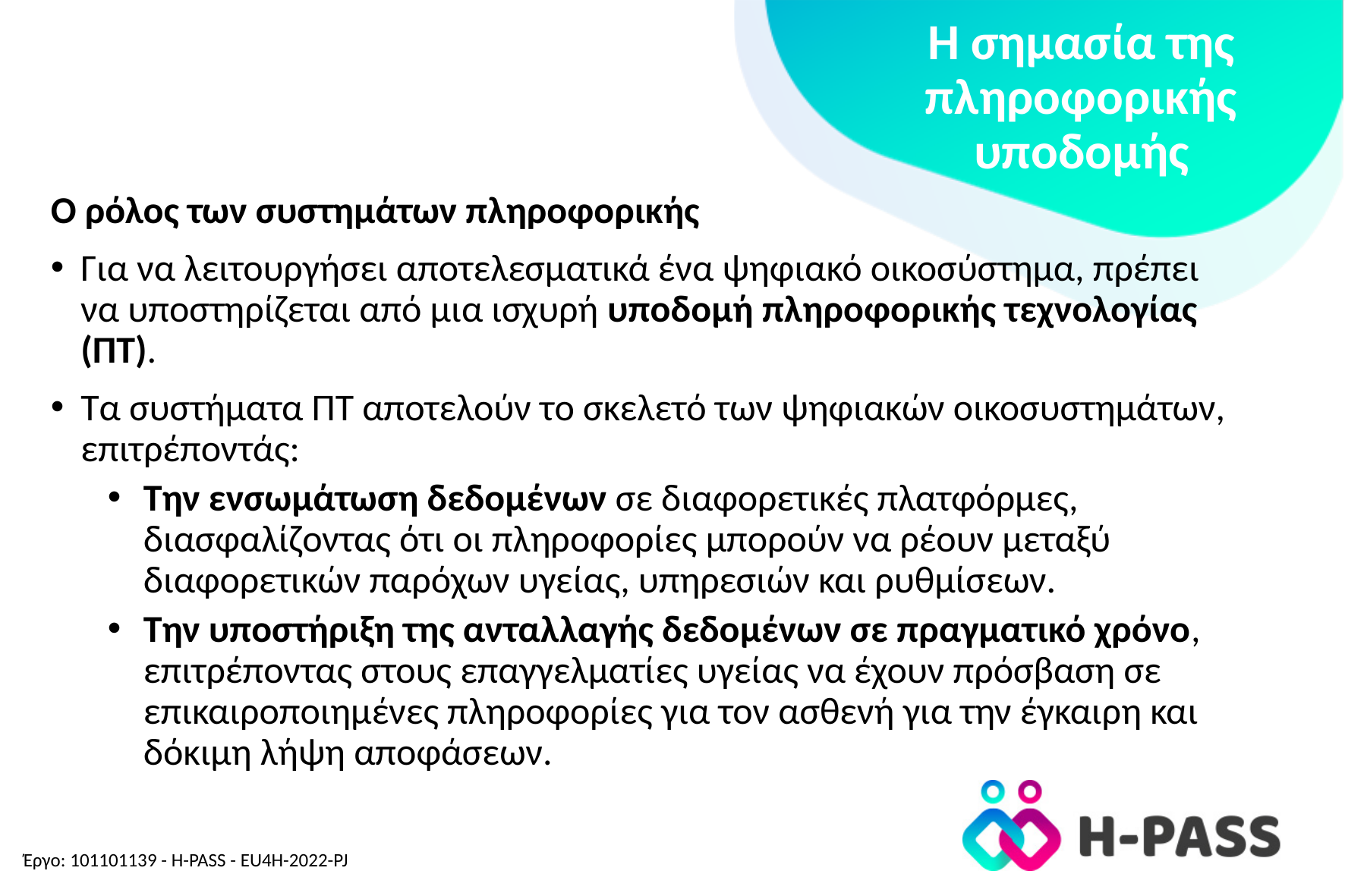

# Η σημασία της πληροφορικής υποδομής
Ο ρόλος των συστημάτων πληροφορικής
Για να λειτουργήσει αποτελεσματικά ένα ψηφιακό οικοσύστημα, πρέπει να υποστηρίζεται από μια ισχυρή υποδομή πληροφορικής τεχνολογίας (ΠΤ).
Τα συστήματα ΠΤ αποτελούν το σκελετό των ψηφιακών οικοσυστημάτων, επιτρέποντάς:
Την ενσωμάτωση δεδομένων σε διαφορετικές πλατφόρμες, διασφαλίζοντας ότι οι πληροφορίες μπορούν να ρέουν μεταξύ διαφορετικών παρόχων υγείας, υπηρεσιών και ρυθμίσεων.
Την υποστήριξη της ανταλλαγής δεδομένων σε πραγματικό χρόνο, επιτρέποντας στους επαγγελματίες υγείας να έχουν πρόσβαση σε επικαιροποιημένες πληροφορίες για τον ασθενή για την έγκαιρη και δόκιμη λήψη αποφάσεων.
Έργο: 101101139 - H-PASS - EU4H-2022-PJ